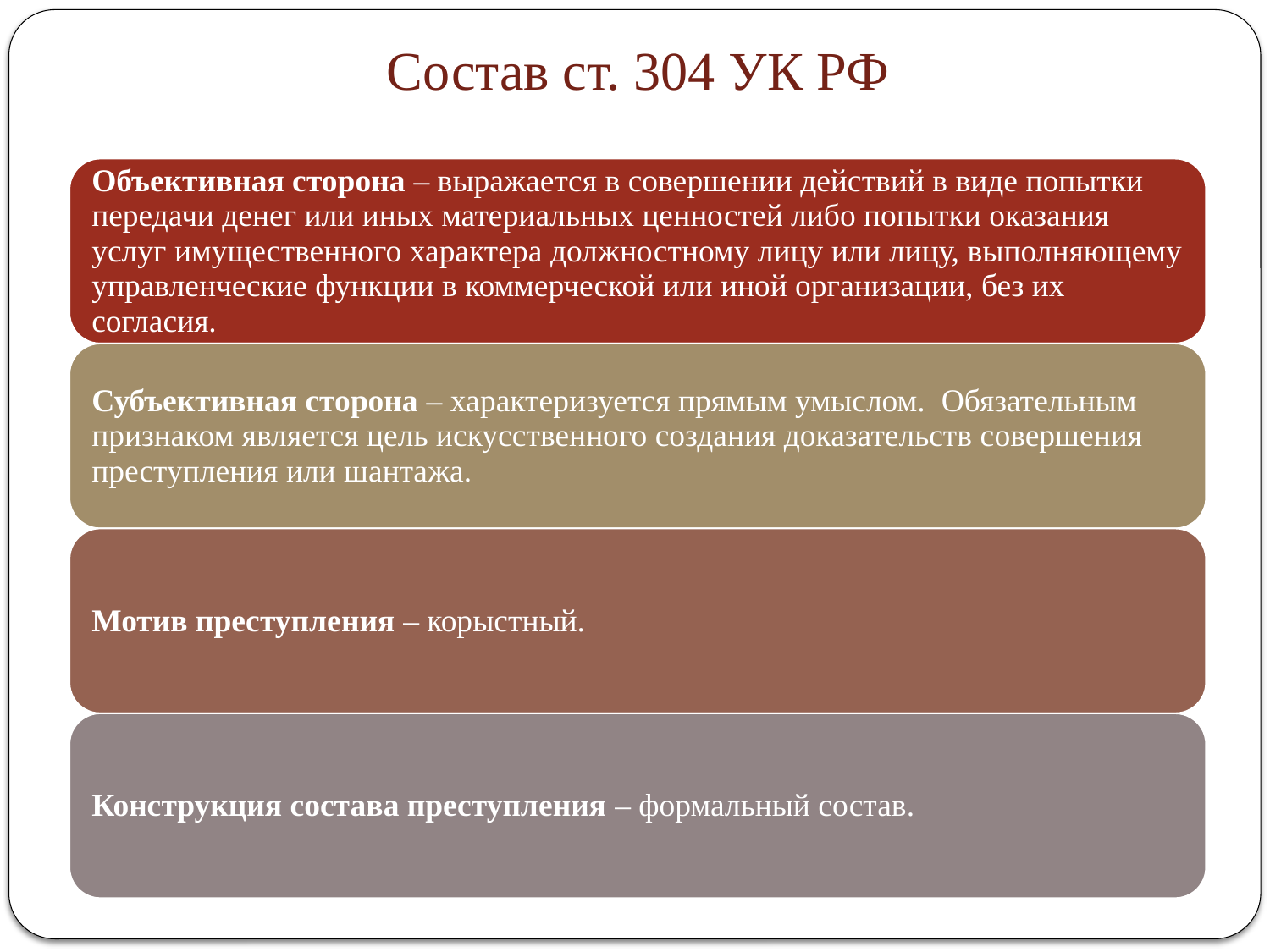

# Состав ст. 304 УК РФ
Объективная сторона – выражается в совершении действий в виде попытки передачи денег или иных материальных ценностей либо попытки оказания услуг имущественного характера должностному лицу или лицу, выполняющему управленческие функции в коммерческой или иной организации, без их согласия.
Субъективная сторона – характеризуется прямым умыслом.  Обязательным признаком является цель искусственного создания доказательств совершения преступления или шантажа.
Мотив преступления – корыстный.
Конструкция состава преступления – формальный состав.